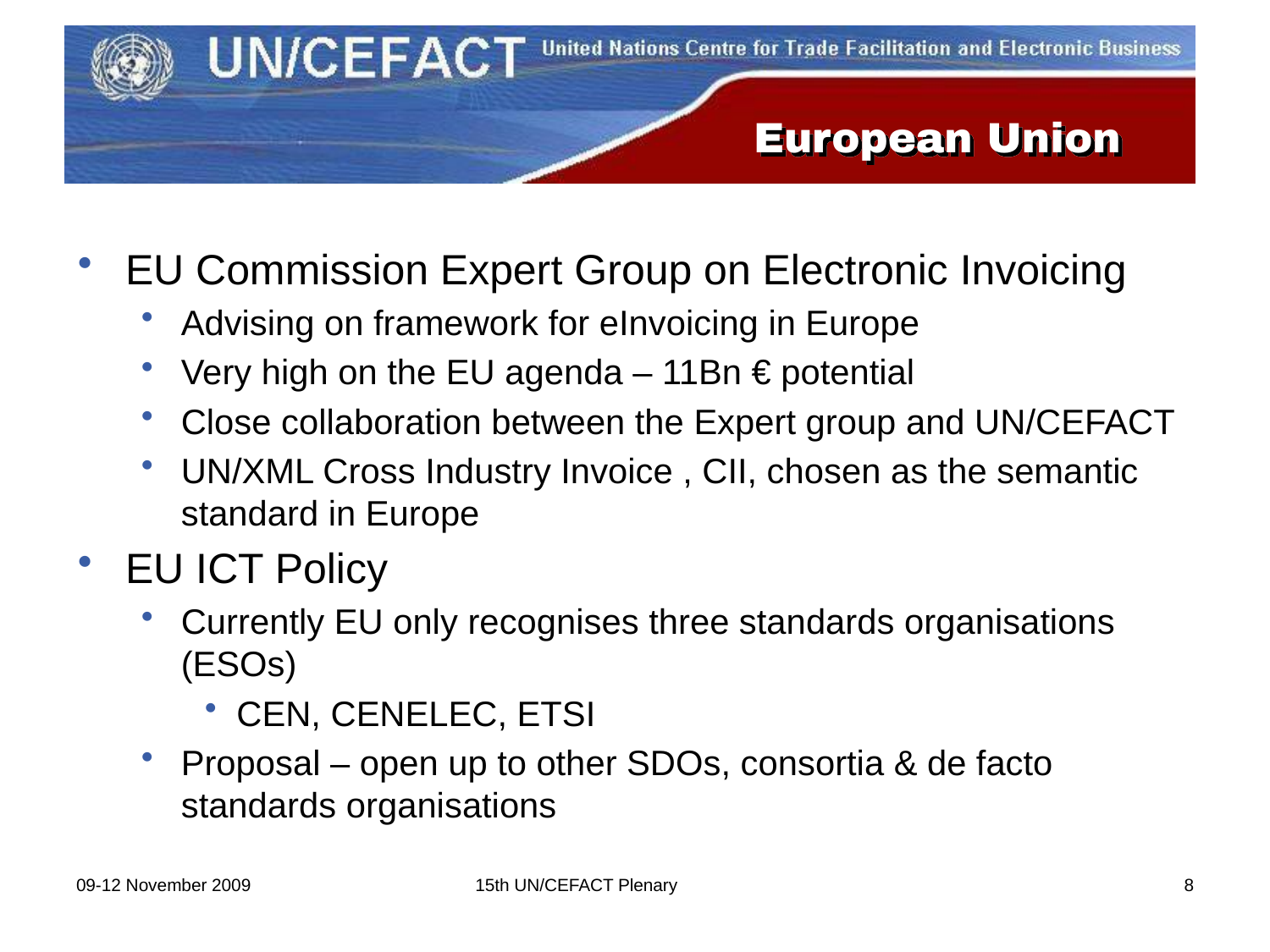

# European Union
EU Commission Expert Group on Electronic Invoicing
Advising on framework for eInvoicing in Europe
Very high on the EU agenda – 11Bn € potential
Close collaboration between the Expert group and UN/CEFACT
UN/XML Cross Industry Invoice , CII, chosen as the semantic standard in Europe
EU ICT Policy
Currently EU only recognises three standards organisations (ESOs)
CEN, CENELEC, ETSI
Proposal – open up to other SDOs, consortia & de facto standards organisations
09-12 November 2009
15th UN/CEFACT Plenary
8